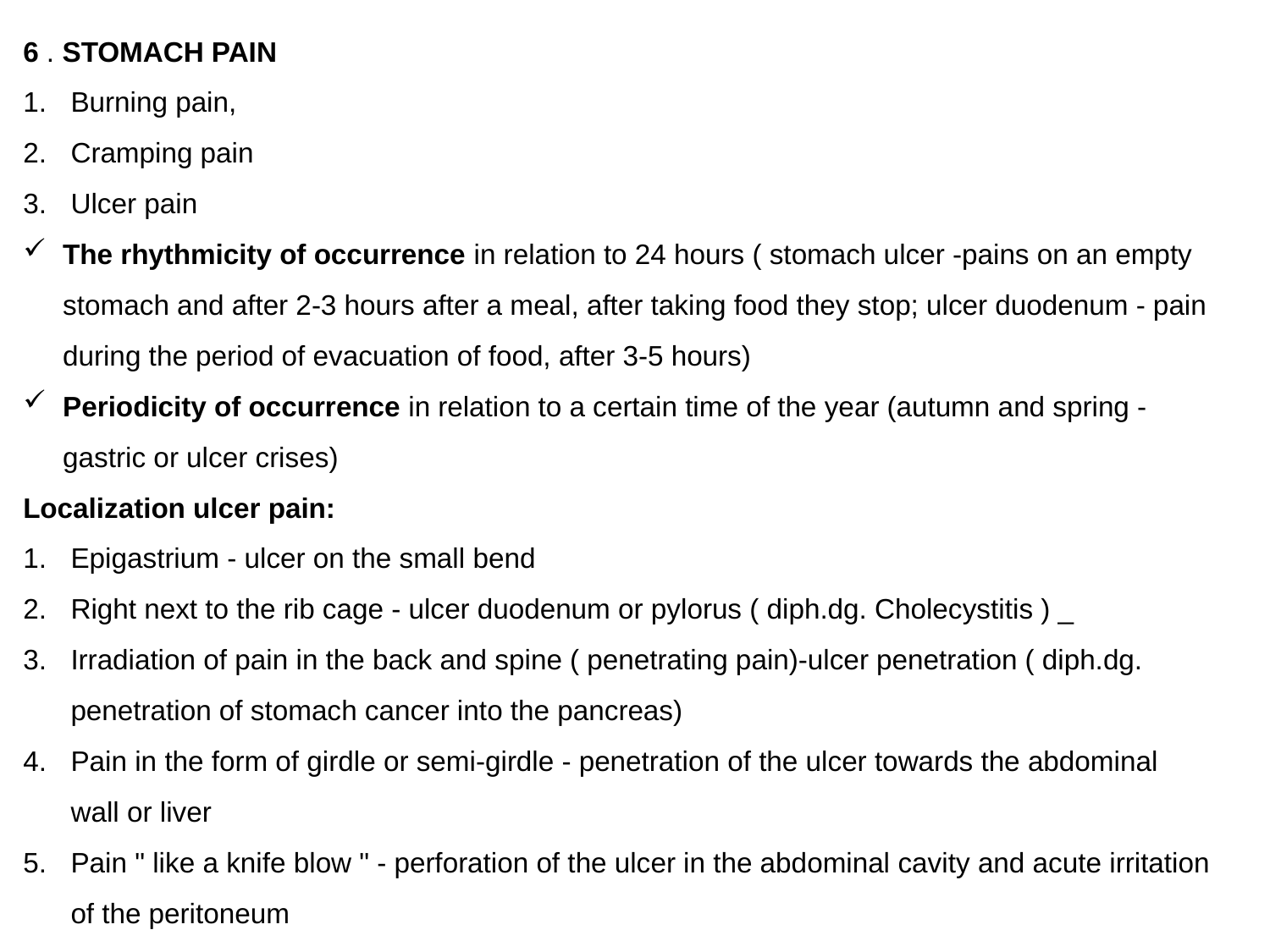

6 . STOMACH PAIN
Burning pain,
Cramping pain
Ulcer pain
The rhythmicity of occurrence in relation to 24 hours ( stomach ulcer -pains on an empty stomach and after 2-3 hours after a meal, after taking food they stop; ulcer duodenum - pain during the period of evacuation of food, after 3-5 hours)
Periodicity of occurrence in relation to a certain time of the year (autumn and spring - gastric or ulcer crises)
Localization ulcer pain:
Epigastrium - ulcer on the small bend
Right next to the rib cage - ulcer duodenum or pylorus ( diph.dg. Cholecystitis ) _
Irradiation of pain in the back and spine ( penetrating pain)-ulcer penetration ( diph.dg. penetration of stomach cancer into the pancreas)
Pain in the form of girdle or semi-girdle - penetration of the ulcer towards the abdominal wall or liver
Pain " like a knife blow " - perforation of the ulcer in the abdominal cavity and acute irritation of the peritoneum